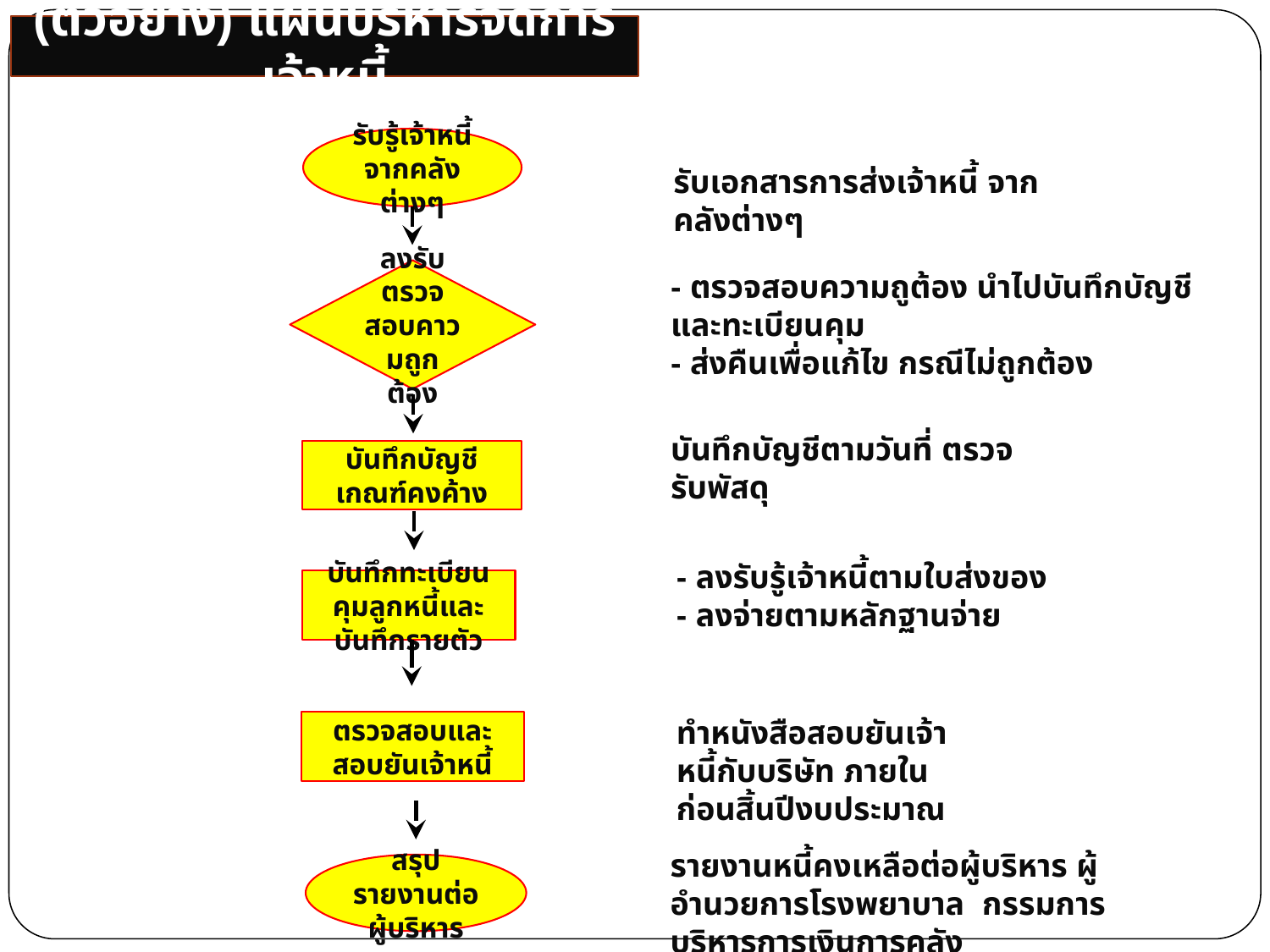

(ตัวอย่าง) แผนบริหารจัดการเจ้าหนี้
รับรู้เจ้าหนี้จากคลังต่างๆ
ลงรับตรวจสอบคาวมถูกต้อง
บันทึกบัญชีเกณฑ์คงค้าง
บันทึกทะเบียนคุมลูกหนี้และบันทึกรายตัว
สรุปรายงานต่อผู้บริหาร
รับเอกสารการส่งเจ้าหนี้ จากคลังต่างๆ
- ตรวจสอบความถูต้อง นำไปบันทึกบัญชี และทะเบียนคุม
- ส่งคืนเพื่อแก้ไข กรณีไม่ถูกต้อง
บันทึกบัญชีตามวันที่ ตรวจรับพัสดุ
- ลงรับรู้เจ้าหนี้ตามใบส่งของ
- ลงจ่ายตามหลักฐานจ่าย
ทำหนังสือสอบยันเจ้าหนี้กับบริษัท ภายในก่อนสิ้นปีงบประมาณ
รายงานหนี้คงเหลือต่อผู้บริหาร ผู้อำนวยการโรงพยาบาล  กรรมการบริหารการเงินการคลัง

ตรวจสอบและสอบยันเจ้าหนี้